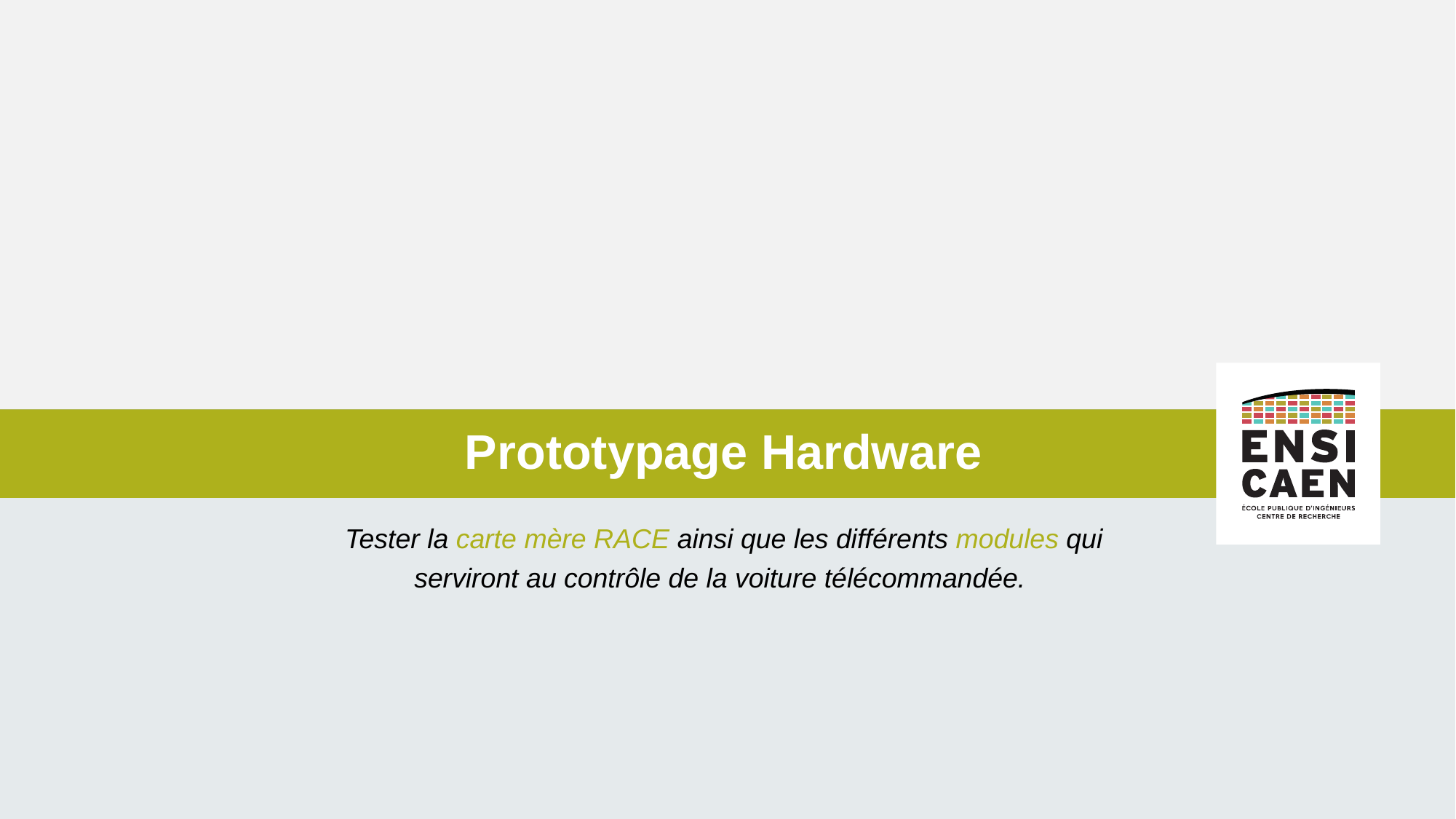

# Prototypage Hardware
Tester la carte mère RACE ainsi que les différents modules qui serviront au contrôle de la voiture télécommandée.